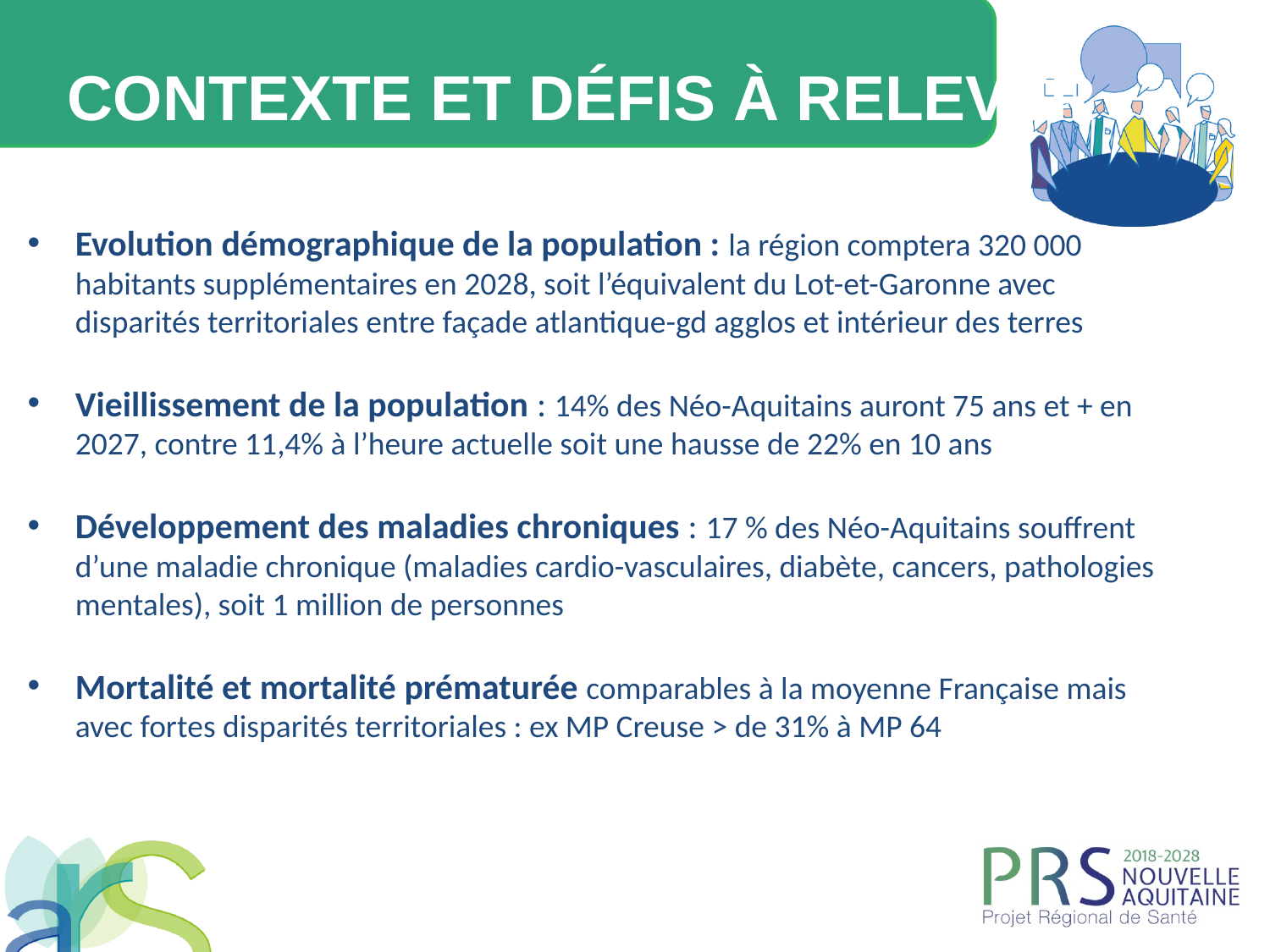

Contexte et défis à relever

Evolution démographique de la population : la région comptera 320 000 habitants supplémentaires en 2028, soit l’équivalent du Lot-et-Garonne avec disparités territoriales entre façade atlantique-gd agglos et intérieur des terres

Vieillissement de la population : 14% des Néo-Aquitains auront 75 ans et + en 2027, contre 11,4% à l’heure actuelle soit une hausse de 22% en 10 ans

Développement des maladies chroniques : 17 % des Néo-Aquitains souffrent d’une maladie chronique (maladies cardio-vasculaires, diabète, cancers, pathologies mentales), soit 1 million de personnes

Mortalité et mortalité prématurée comparables à la moyenne Française mais avec fortes disparités territoriales : ex MP Creuse > de 31% à MP 64